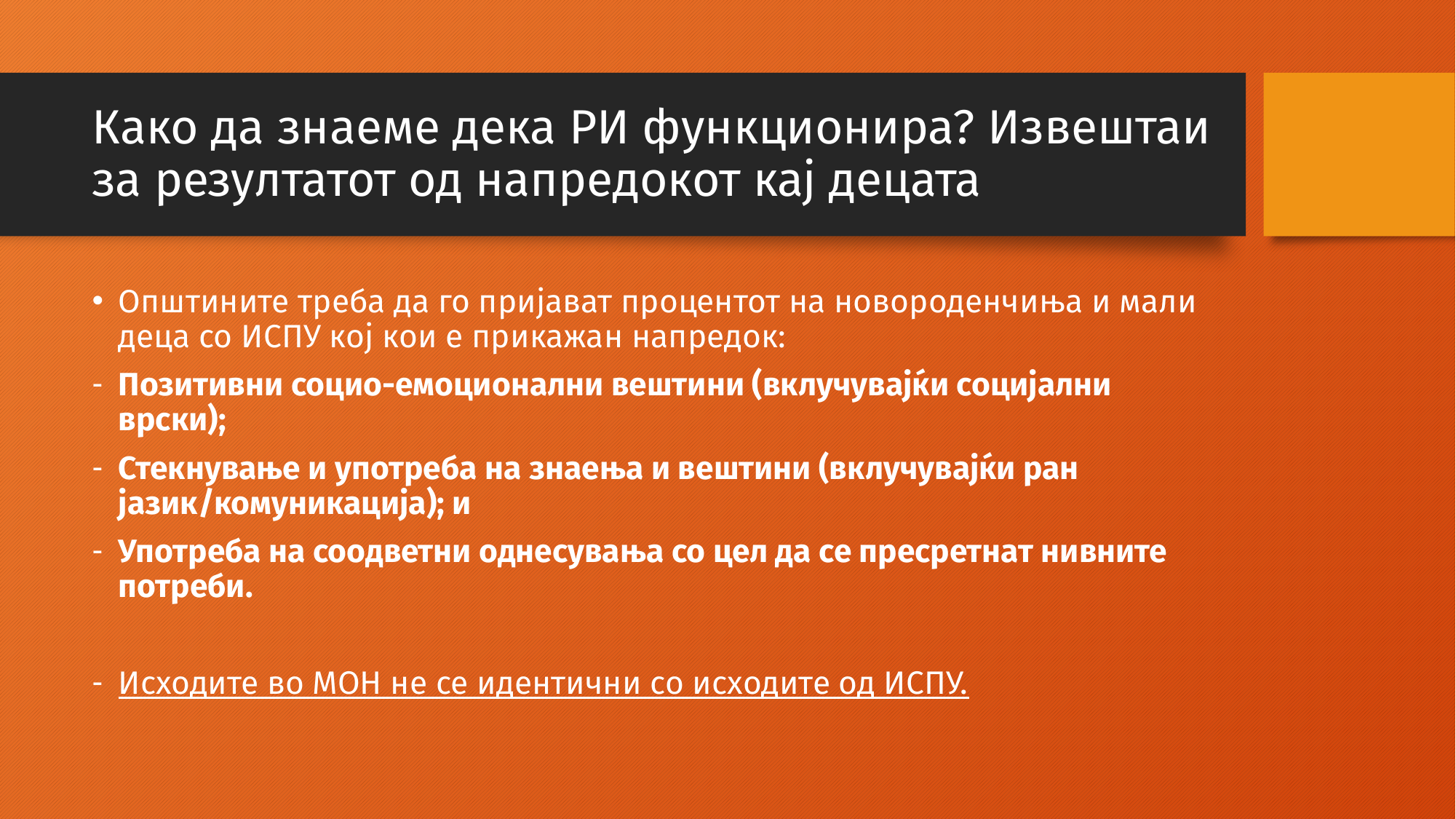

# Како да знаеме дека РИ функционира? Извештаи за резултатот од напредокот кај децата
Општините треба да го пријават процентот на новороденчиња и мали деца со ИСПУ кој кои е прикажан напредок:
Позитивни социо-емоционални вештини (вклучувајќи социјални врски);
Стекнување и употреба на знаења и вештини (вклучувајќи ран јазик/комуникација); и
Употреба на соодветни однесувања со цел да се пресретнат нивните потреби.

Исходите во МОН не се идентични со исходите од ИСПУ.